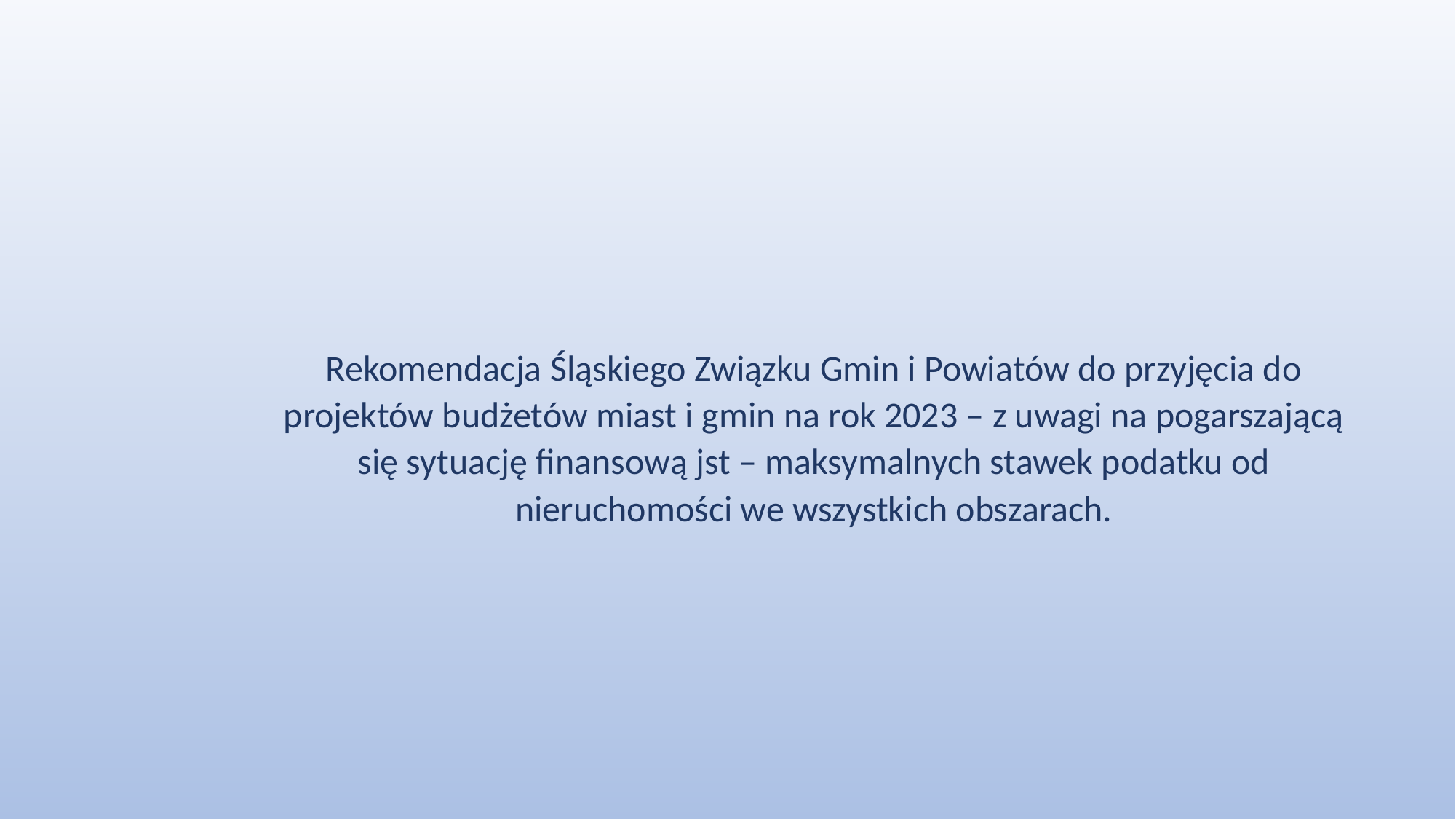

Rekomendacja Śląskiego Związku Gmin i Powiatów do przyjęcia do projektów budżetów miast i gmin na rok 2023 – z uwagi na pogarszającą się sytuację finansową jst – maksymalnych stawek podatku od nieruchomości we wszystkich obszarach.